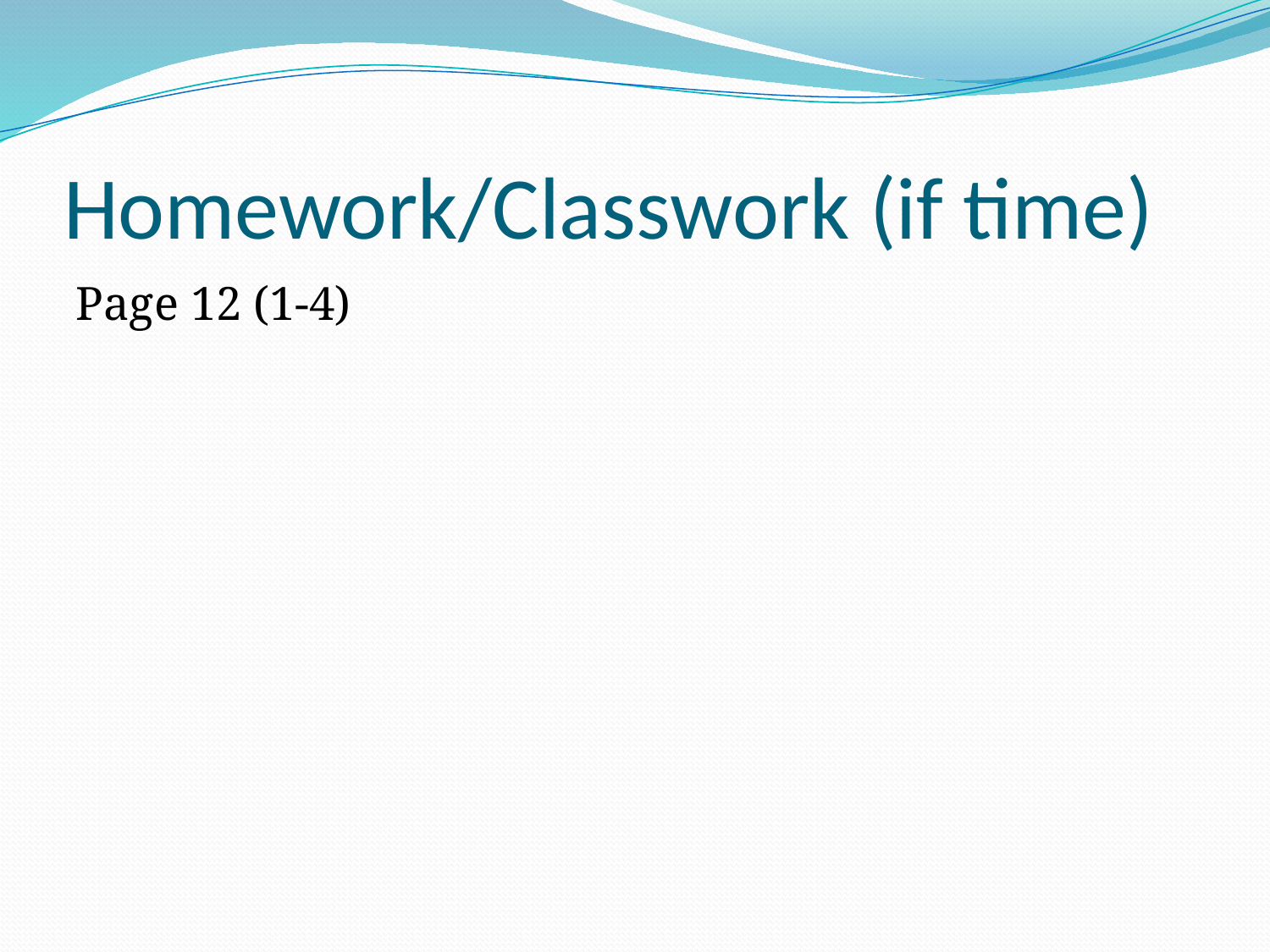

# Homework/Classwork (if time)
Page 12 (1-4)